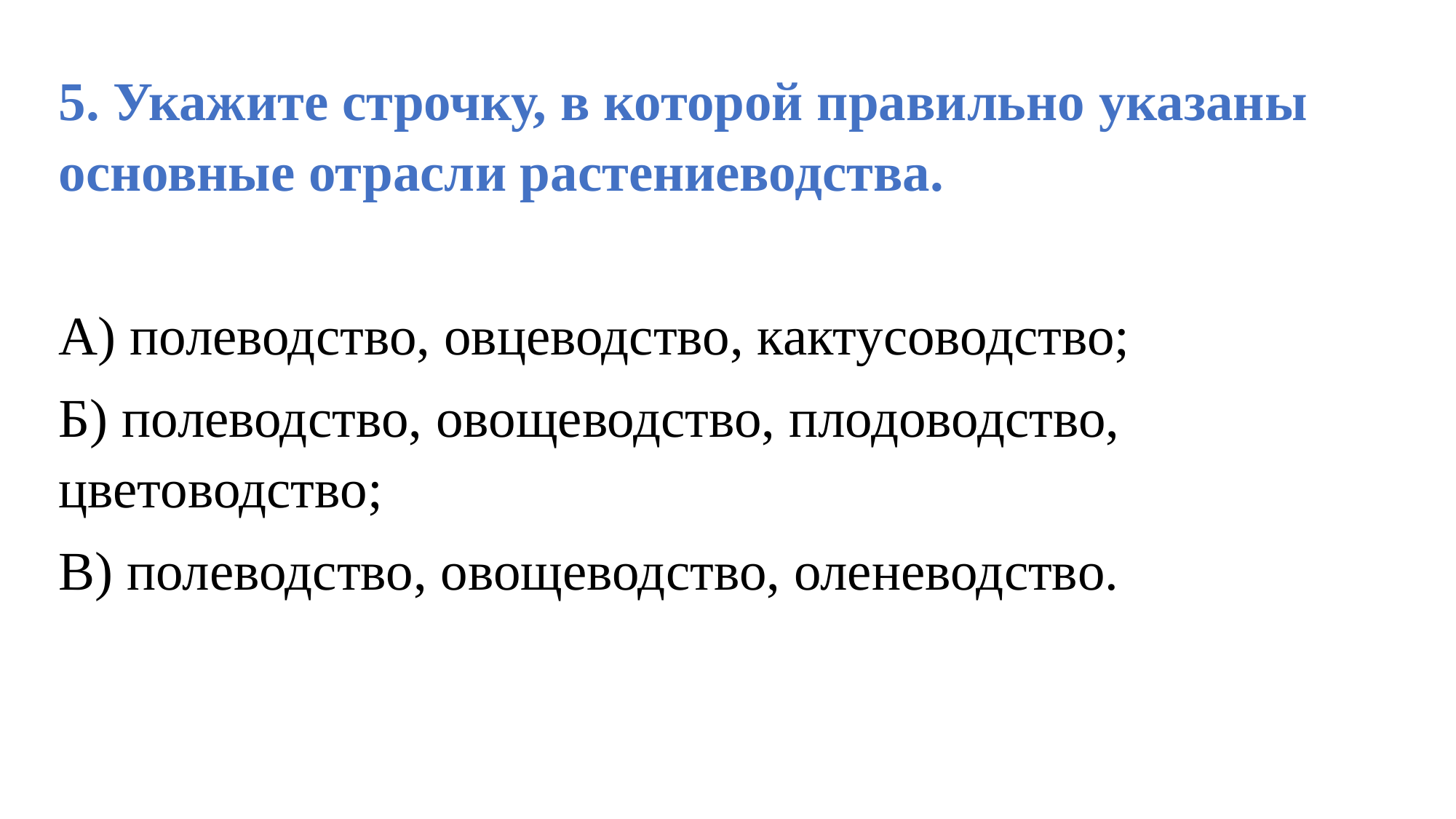

5. Укажите строчку, в которой правильно указаны основные отрасли растениеводства.

А) полеводство, овцеводство, кактусоводство;
Б) полеводство, овощеводство, плодоводство, цветоводство;
В) полеводство, овощеводство, оленеводство.